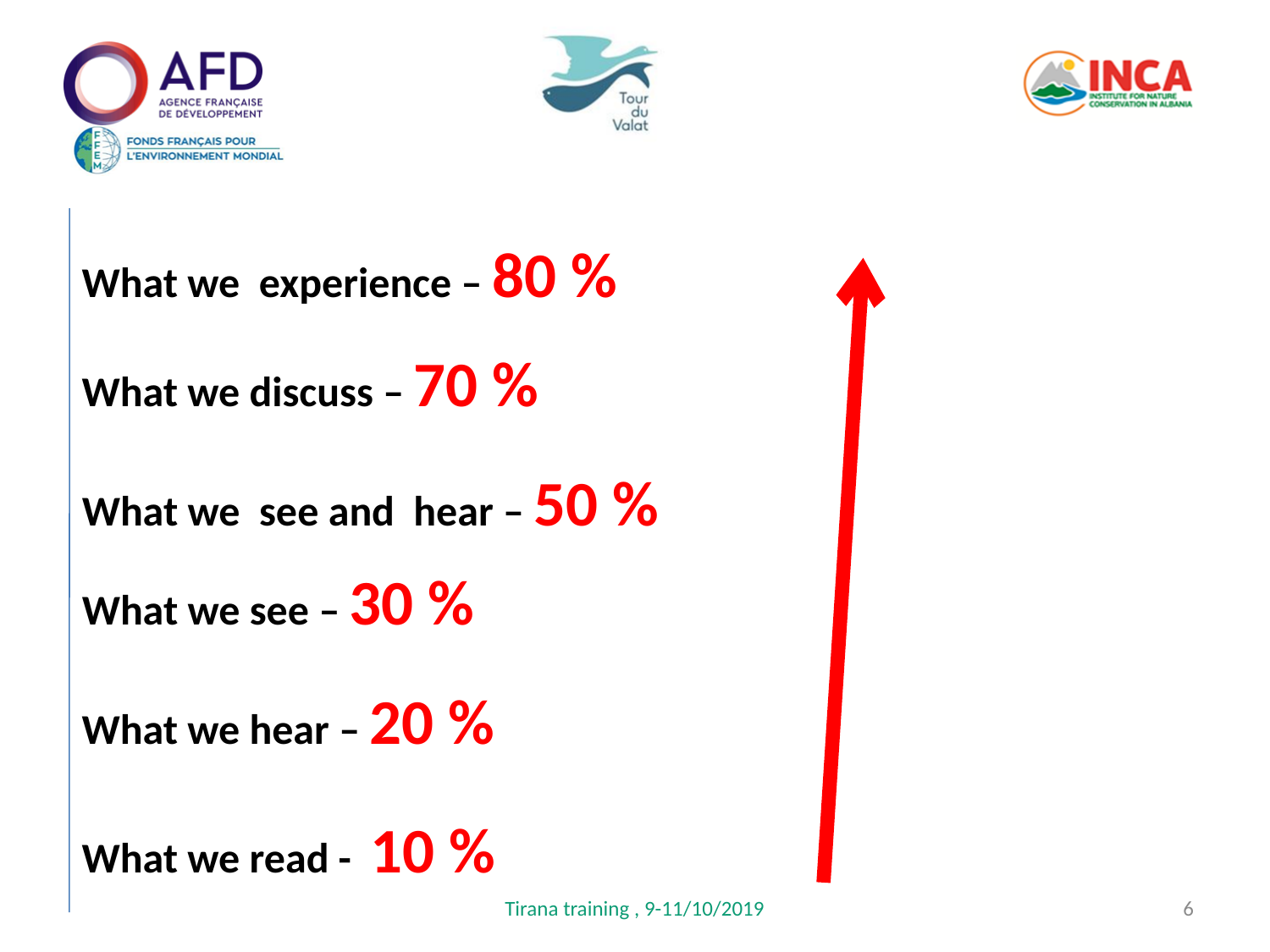

What we  experience – 80 %
What we discuss – 70 %
What we  see and  hear – 50 %
What we see – 30 %
What we hear – 20 %
What we read -  10 %
Tirana training , 9-11/10/2019
6